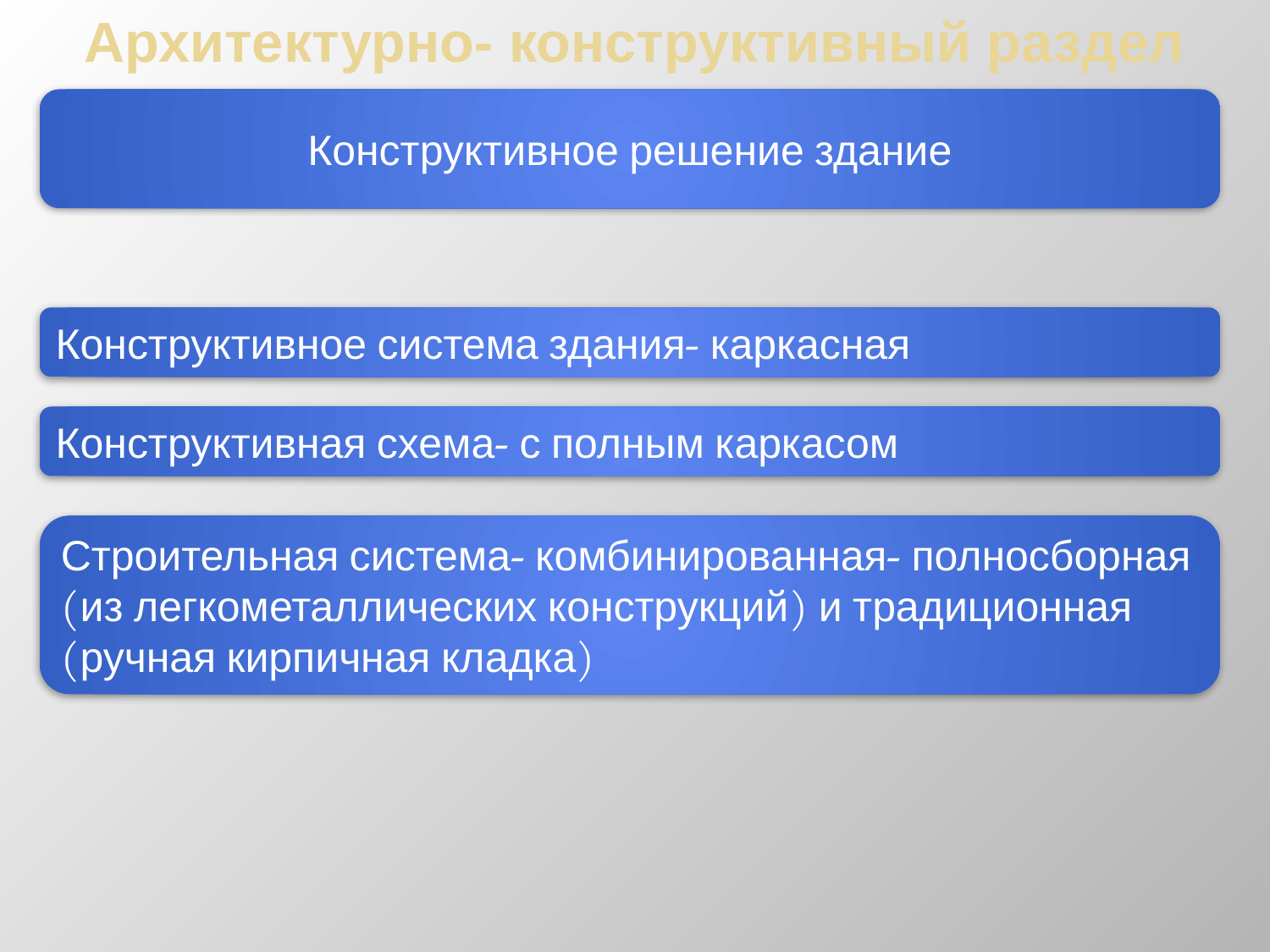

Архитектурно- конструктивный раздел
Конструктивное решение здание
Конструктивное система здания- каркасная
Конструктивная схема- с полным каркасом
Строительная система- комбинированная- полносборная (из легкометаллических конструкций) и традиционная (ручная кирпичная кладка)